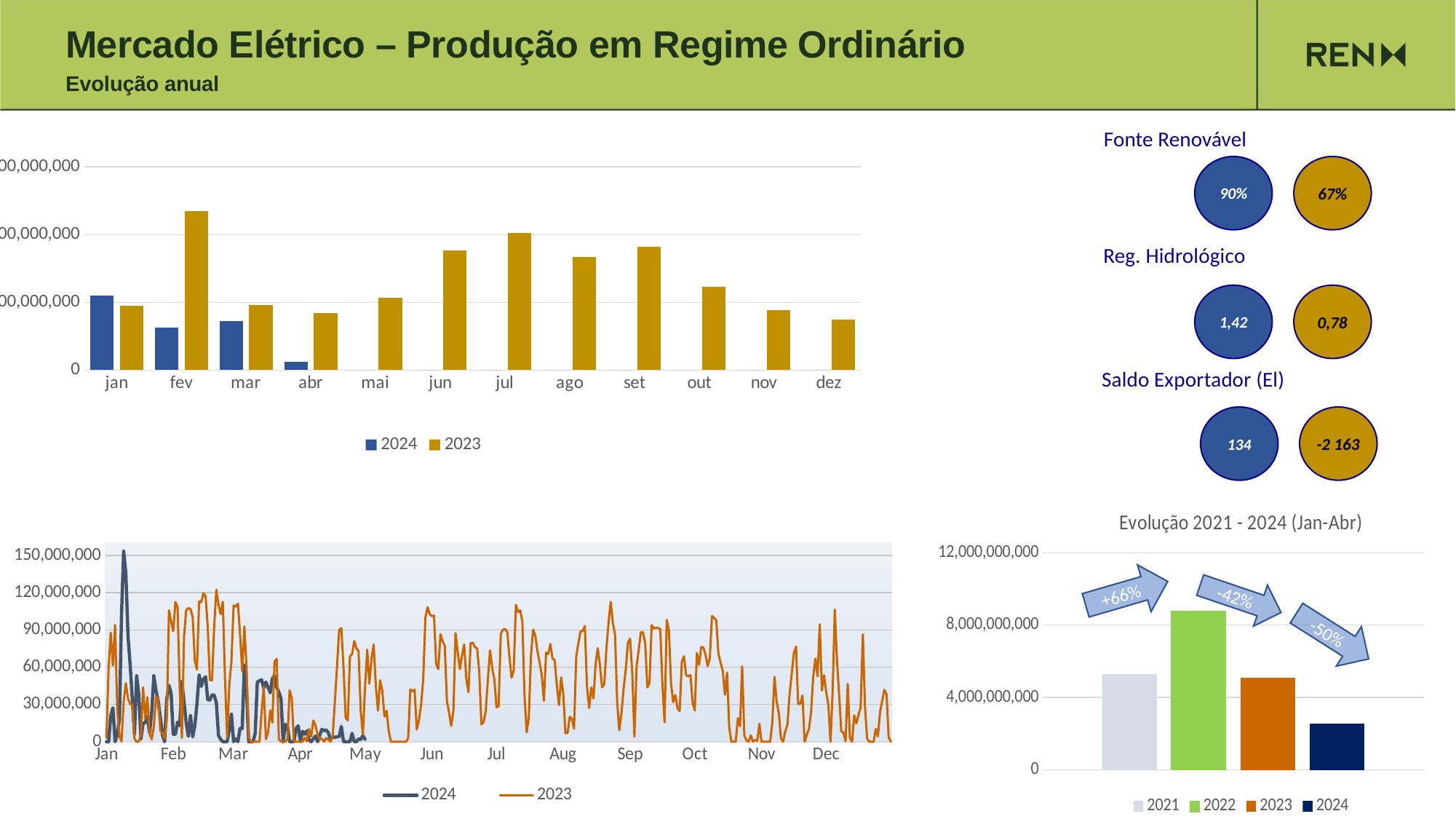

Mercado Elétrico – Produção em Regime Ordinário
Evolução anual

### Chart

| Category | 2024 | 2023 |
|---|---|---|
| jan | 1096262402.0 | 950112274.0 |
| fev | 622499046.0 | 2343455420.0 |
| mar | 728191002.0 | 958883628.0 |
| abr | 121053506.0 | 837993562.0 |
| mai | 0.0 | 1069027075.0 |
| jun | 0.0 | 1772141722.0 |
| jul | 0.0 | 2021548136.0 |
| ago | 0.0 | 1670191525.0 |
| set | 0.0 | 1824890271.0 |
| out | 0.0 | 1223814128.0 |
| nov | 0.0 | 888626071.0 |
| dez | 0.0 | 744573614.0 |
Fonte Renovável
67%
90%
Reg. Hidrológico
0,78
1,42
Saldo Exportador (El)
-2 163
134

[unsupported chart]

### Chart: Evolução 2021 - 2024 (Jan-Abr)

| Category | 2021 | 2022 | 2023 | 2024 |
|---|---|---|---|---|
+66%
-42%
-50%